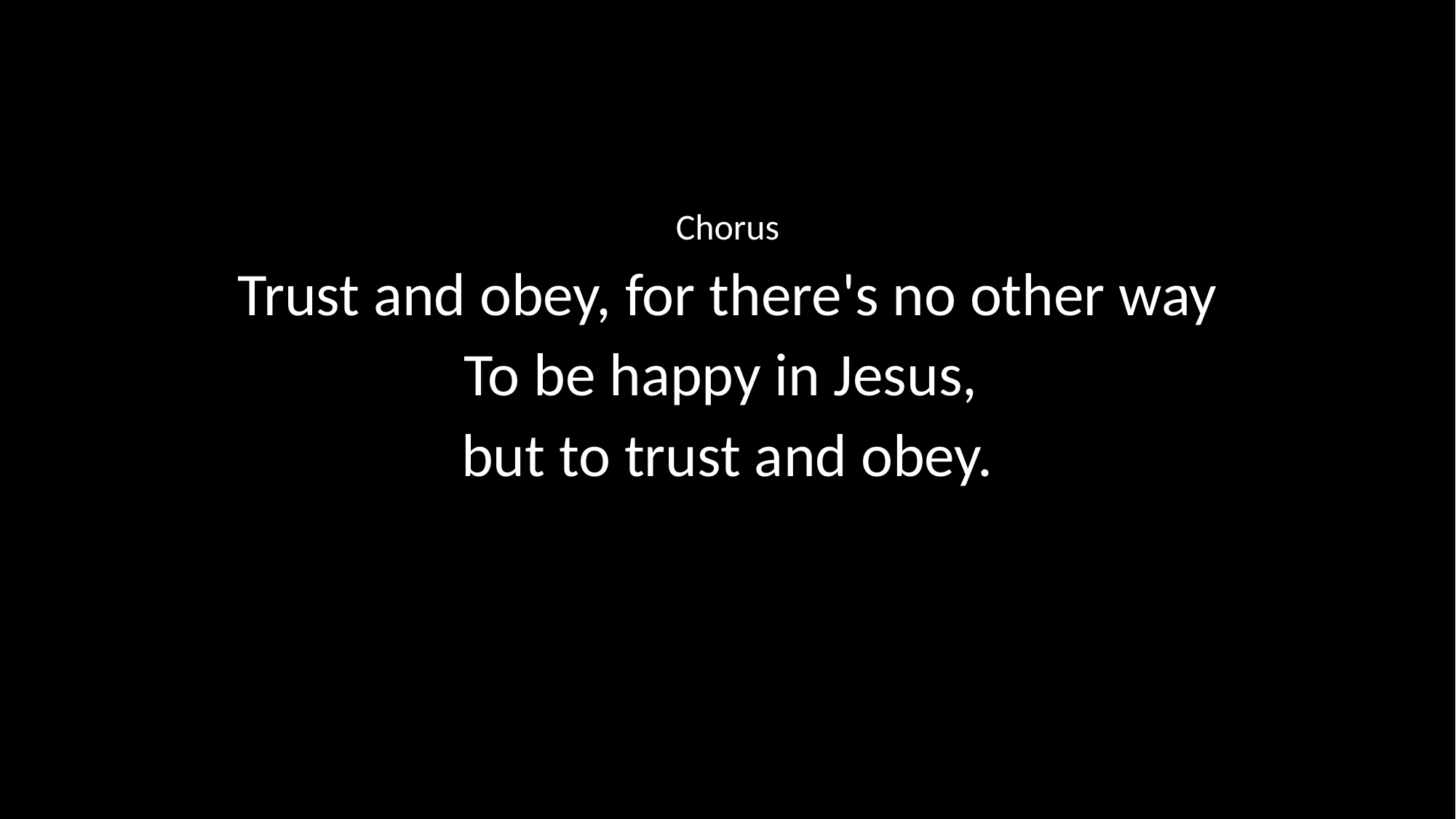

Chorus
Trust and obey, for there's no other way
To be happy in Jesus,
but to trust and obey.